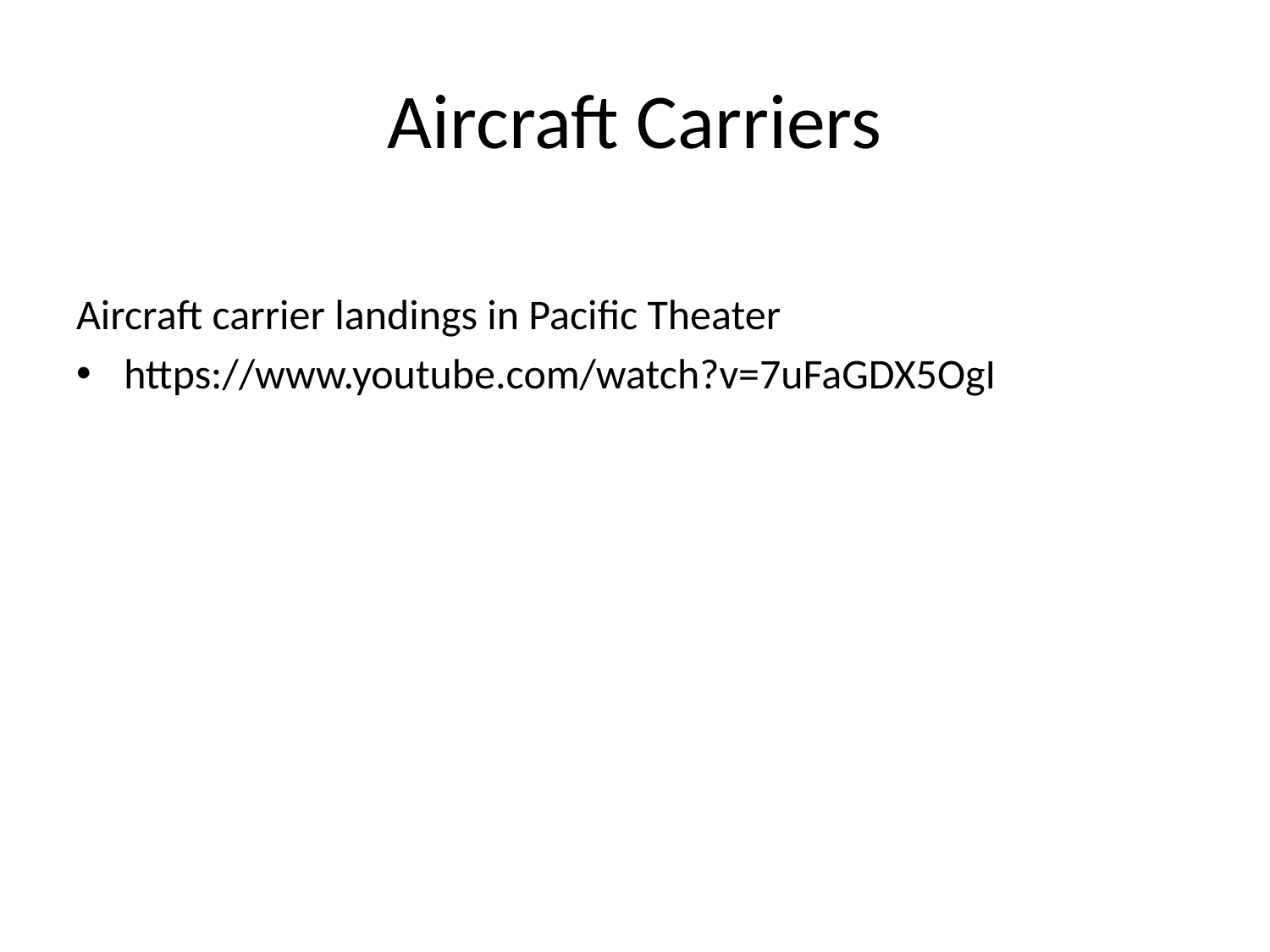

# Aircraft Carriers

Aircraft carrier landings in Pacific Theater
https://www.youtube.com/watch?v=7uFaGDX5OgI